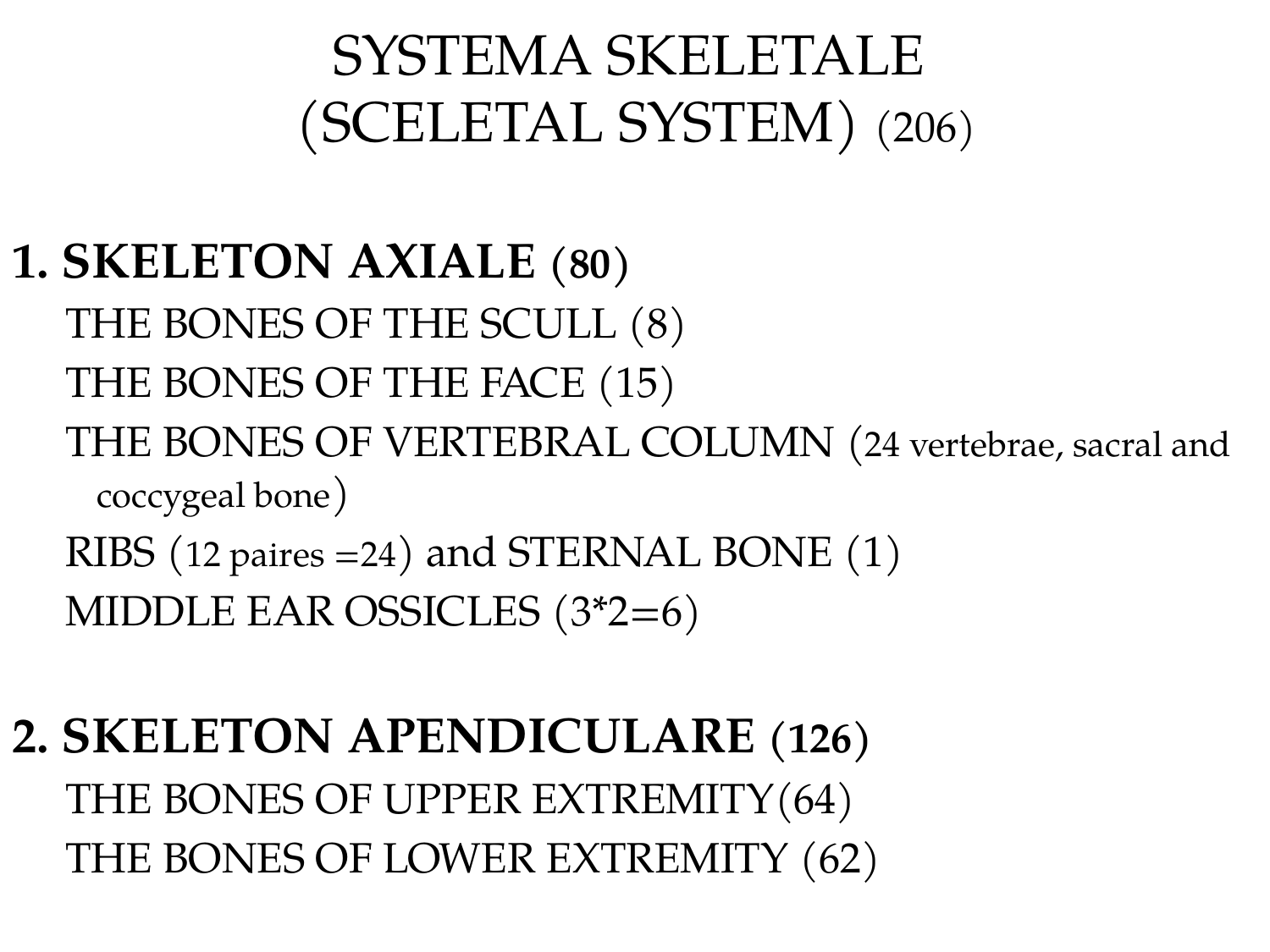

SYSTEMA SKELETALE
(SCELETAL SYSTEM) (206)
1. SKELETON AXIALE (80)
     THE BONES OF THE SCULL (8)
     THE BONES OF THE FACE (15)
     THE BONES OF VERTEBRAL COLUMN (24 vertebrae, sacral and coccygeal bone)
     RIBS (12 paires =24) and STERNAL BONE (1)
     MIDDLE EAR OSSICLES (3*2=6)

2. SKELETON APENDICULARE (126)
     THE BONES OF UPPER EXTREMITY(64)
     THE BONES OF LOWER EXTREMITY (62)